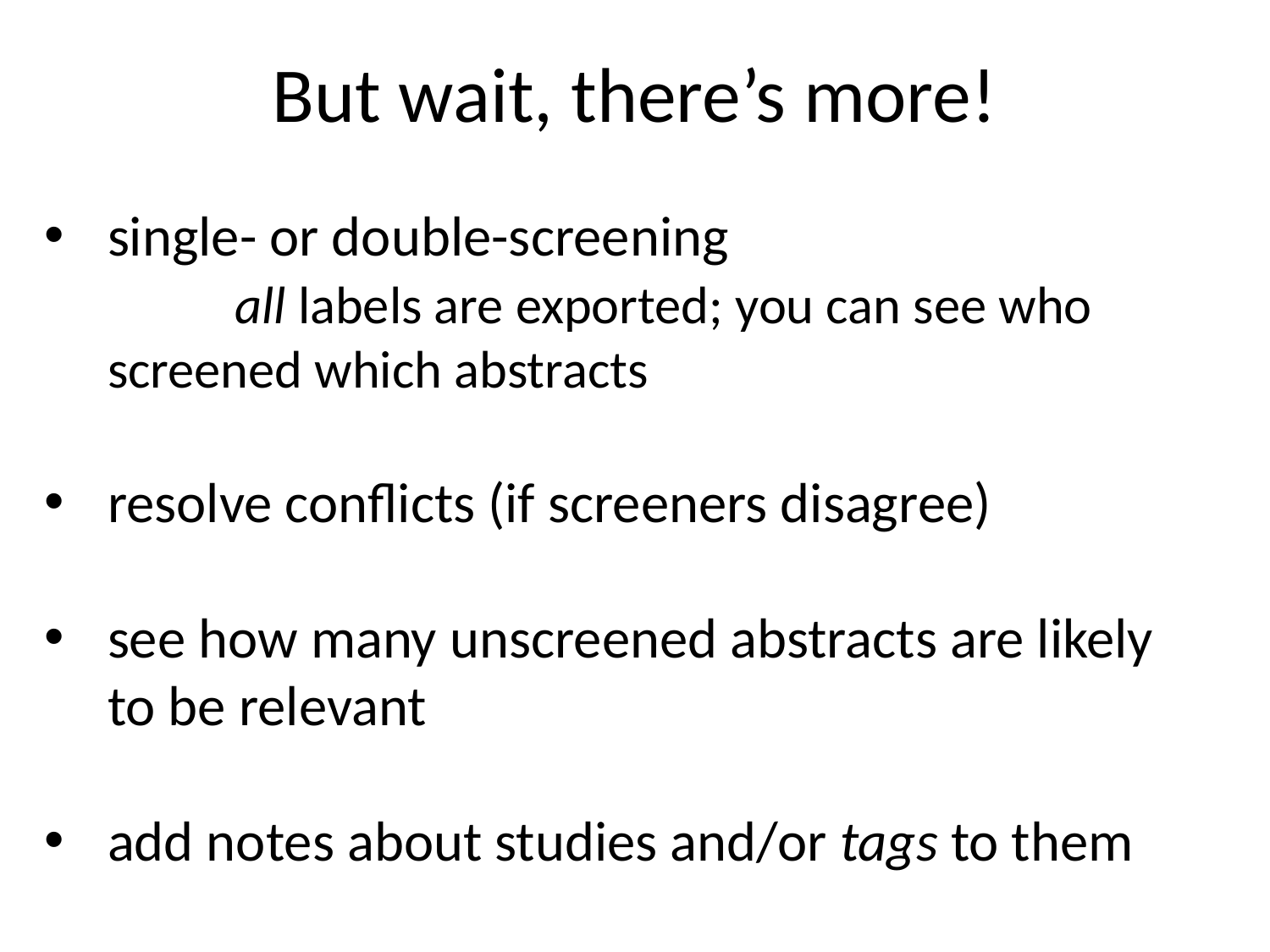

# But wait, there’s more!
single- or double-screening
	all labels are exported; you can see who 	screened which abstracts

resolve conflicts (if screeners disagree)

see how many unscreened abstracts are likely to be relevant

add notes about studies and/or tags to them